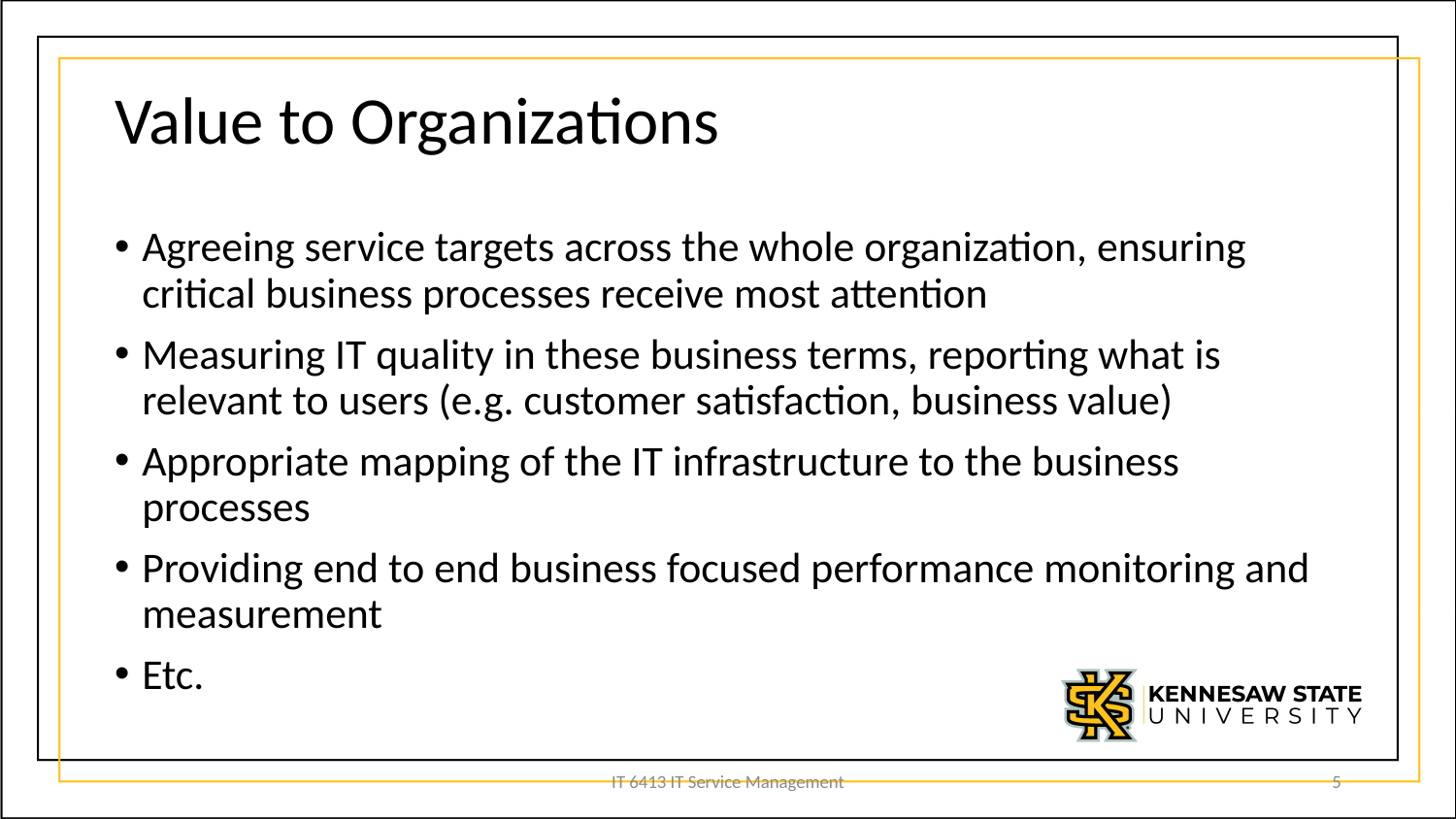

# Value to Organizations
Agreeing service targets across the whole organization, ensuring critical business processes receive most attention
Measuring IT quality in these business terms, reporting what is relevant to users (e.g. customer satisfaction, business value)
Appropriate mapping of the IT infrastructure to the business processes
Providing end to end business focused performance monitoring and measurement
Etc.
IT 6413 IT Service Management
5